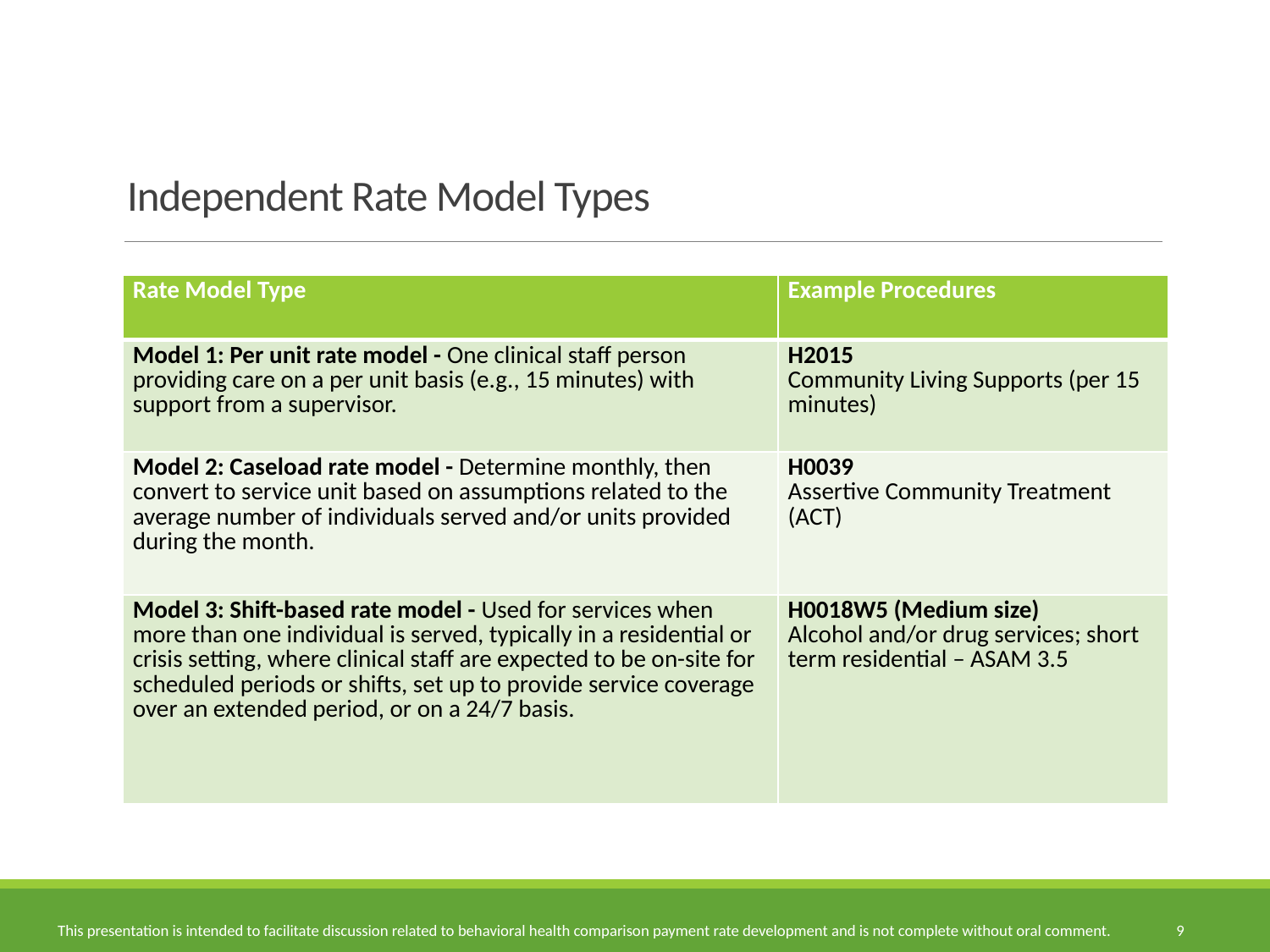

# Independent Rate Model Types
| Rate Model Type | Example Procedures |
| --- | --- |
| Model 1: Per unit rate model - One clinical staff person providing care on a per unit basis (e.g., 15 minutes) with support from a supervisor. | H2015 Community Living Supports (per 15 minutes) |
| Model 2: Caseload rate model - Determine monthly, then convert to service unit based on assumptions related to the average number of individuals served and/or units provided during the month. | H0039 Assertive Community Treatment (ACT) |
| Model 3: Shift-based rate model - Used for services when more than one individual is served, typically in a residential or crisis setting, where clinical staff are expected to be on-site for scheduled periods or shifts, set up to provide service coverage over an extended period, or on a 24/7 basis. | H0018W5 (Medium size) Alcohol and/or drug services; short term residential – ASAM 3.5 |
9
This presentation is intended to facilitate discussion related to behavioral health comparison payment rate development and is not complete without oral comment.